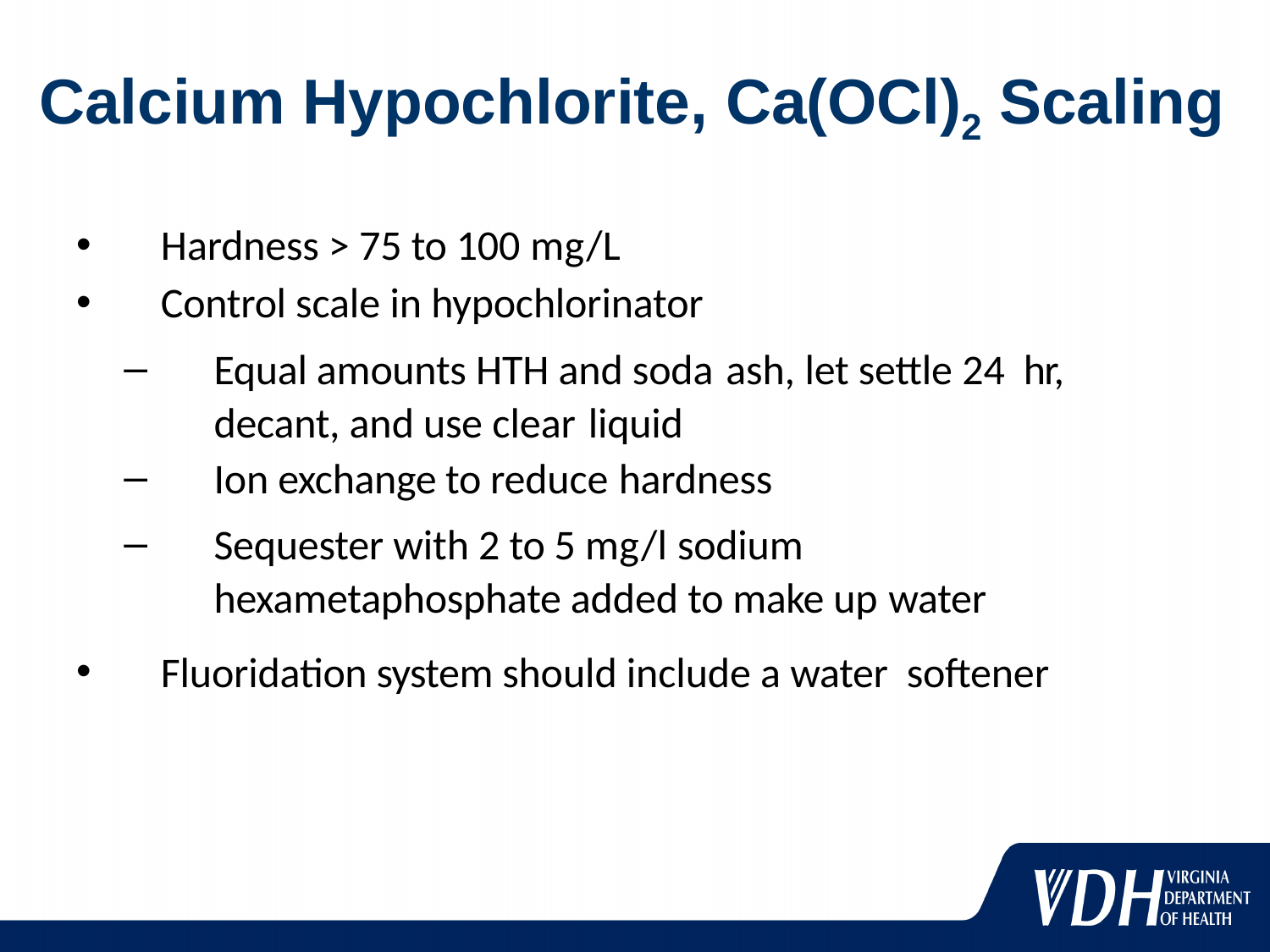

# Calcium Hypochlorite, Ca(OCl)2 Scaling
Hardness > 75 to 100 mg/L
Control scale in hypochlorinator
Equal amounts HTH and soda ash, let settle 24  hr, decant, and use clear liquid
Ion exchange to reduce hardness
Sequester with 2 to 5 mg/l sodium  hexametaphosphate added to make up water
Fluoridation system should include a water  softener